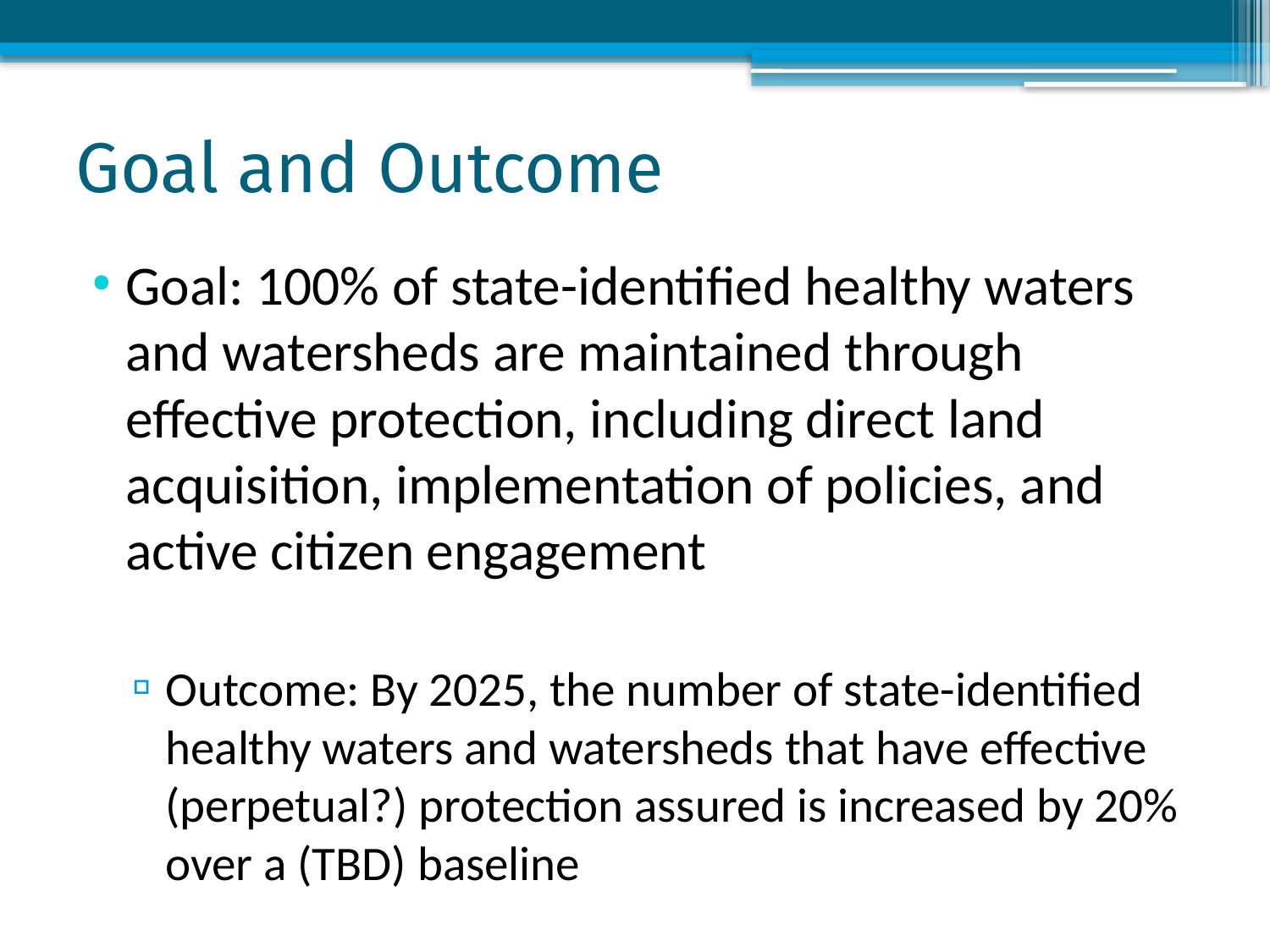

# Goal and Outcome
Goal: 100% of state-identified healthy waters and watersheds are maintained through effective protection, including direct land acquisition, implementation of policies, and active citizen engagement

Outcome: By 2025, the number of state-identified healthy waters and watersheds that have effective (perpetual?) protection assured is increased by 20% over a (TBD) baseline